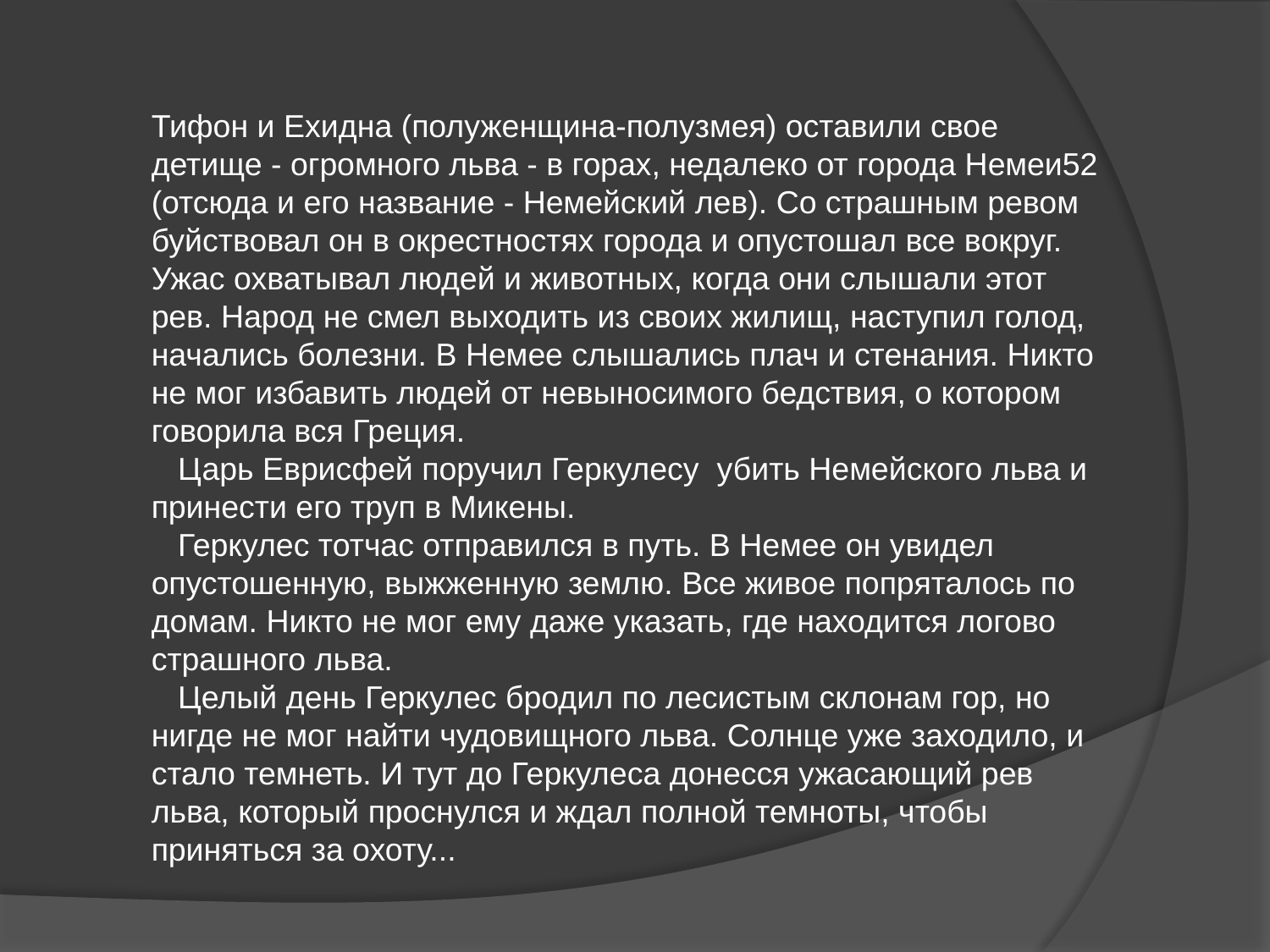

Тифон и Ехидна (полуженщина-полузмея) оставили свое детище - огромного льва - в горах, недалеко от города Немеи52 (отсюда и его название - Немейский лев). Со страшным ревом буйствовал он в окрестностях города и опустошал все вокруг. Ужас охватывал людей и животных, когда они слышали этот рев. Народ не смел выходить из своих жилищ, наступил голод, начались болезни. В Немее слышались плач и стенания. Никто не мог избавить людей от невыносимого бедствия, о котором говорила вся Греция.
   Царь Еврисфей поручил Геркулесу  убить Немейского льва и принести его труп в Микены.
   Геркулес тотчас отправился в путь. В Немее он увидел опустошенную, выжженную землю. Все живое попряталось по домам. Никто не мог ему даже указать, где находится логово страшного льва.
   Целый день Геркулес бродил по лесистым склонам гор, но нигде не мог найти чудовищного льва. Солнце уже заходило, и стало темнеть. И тут до Геркулеса донесся ужасающий рев льва, который проснулся и ждал полной темноты, чтобы приняться за охоту...